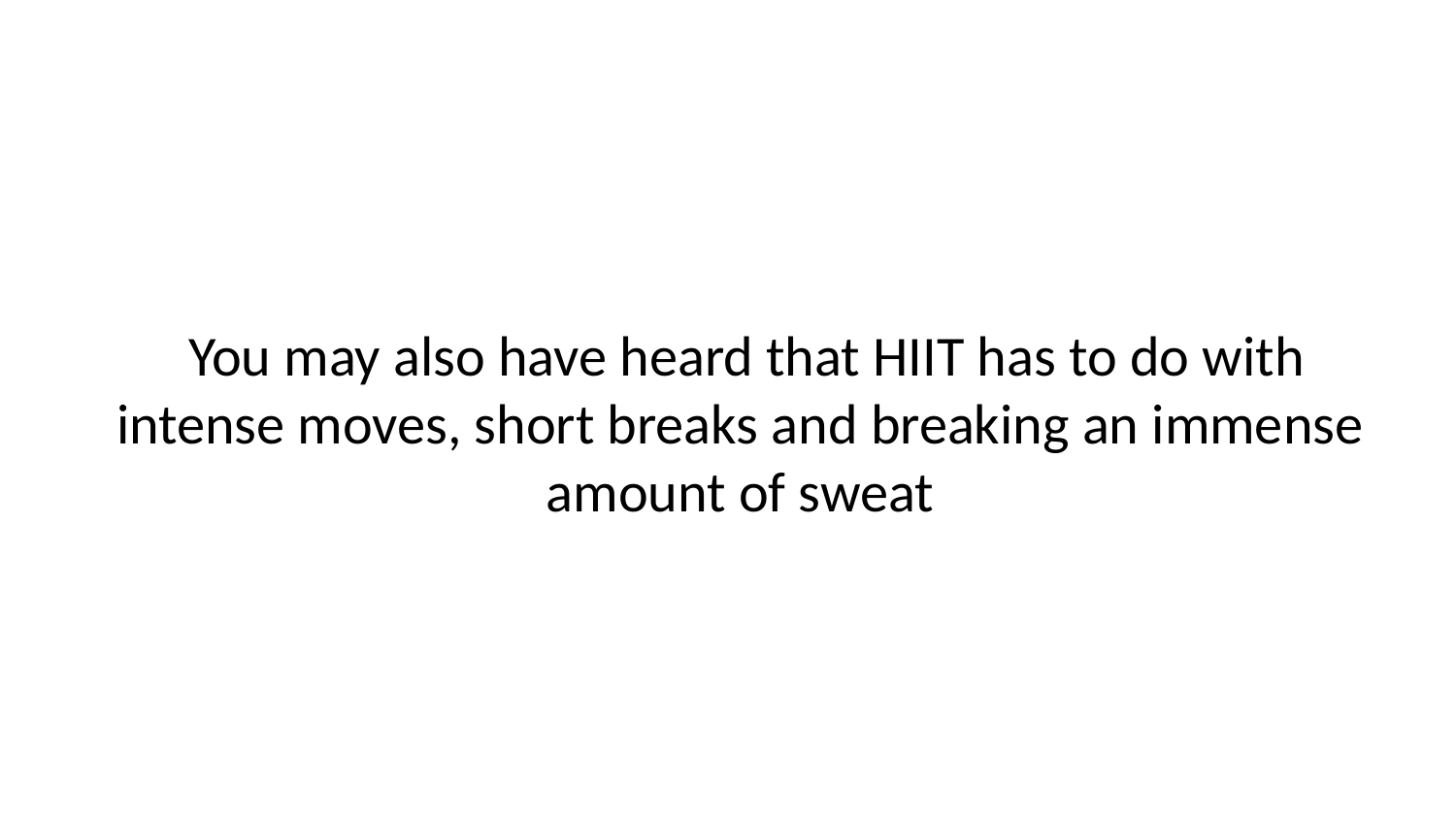

You may also have heard that HIIT has to do with intense moves, short breaks and breaking an immense amount of sweat